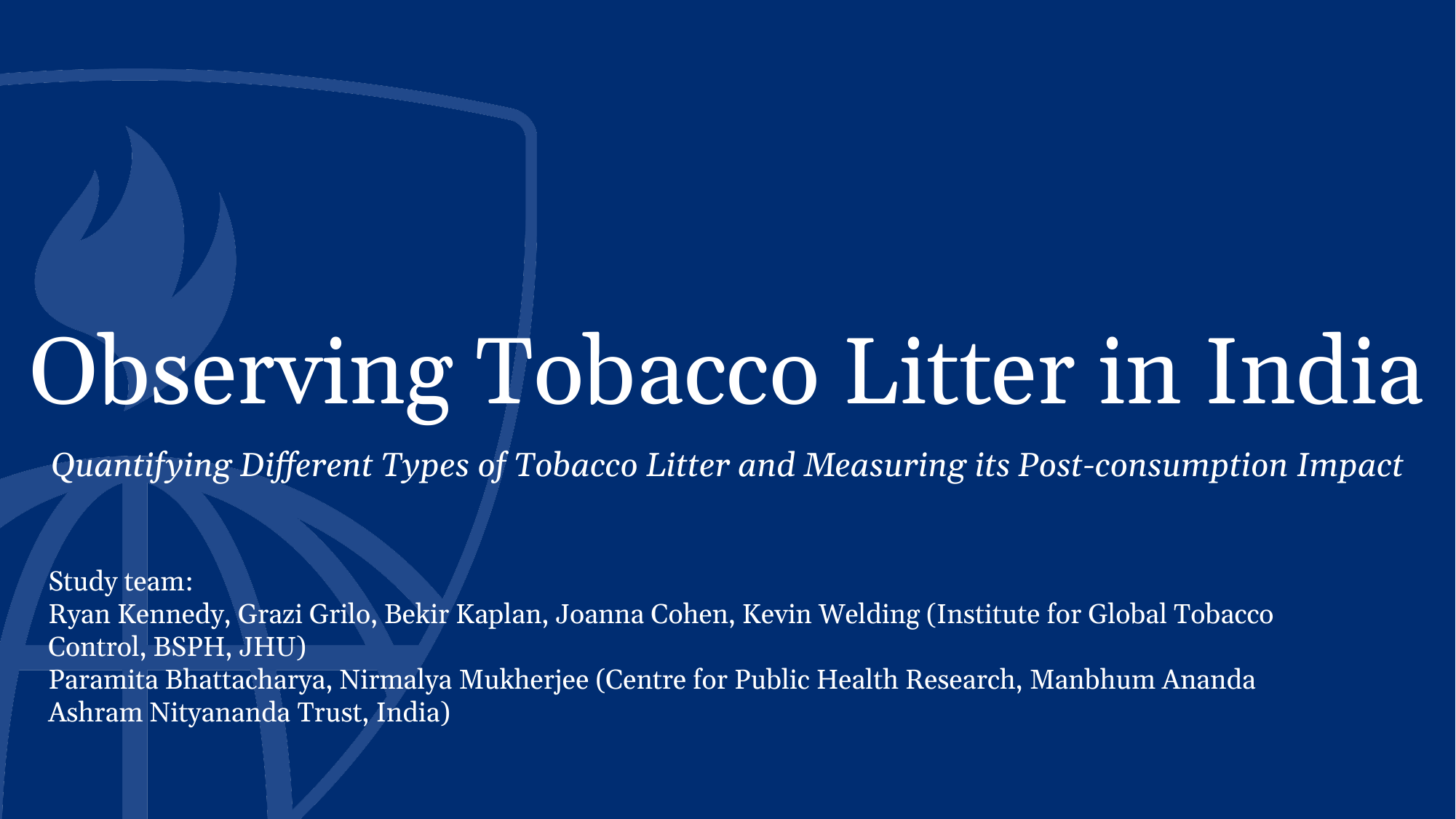

Observing Tobacco Litter in India
Quantifying Different Types of Tobacco Litter and Measuring its Post-consumption Impact
Study team:
Ryan Kennedy, Grazi Grilo, Bekir Kaplan, Joanna Cohen, Kevin Welding (Institute for Global Tobacco Control, BSPH, JHU)
Paramita Bhattacharya, Nirmalya Mukherjee (Centre for Public Health Research, Manbhum Ananda Ashram Nityananda Trust, India)